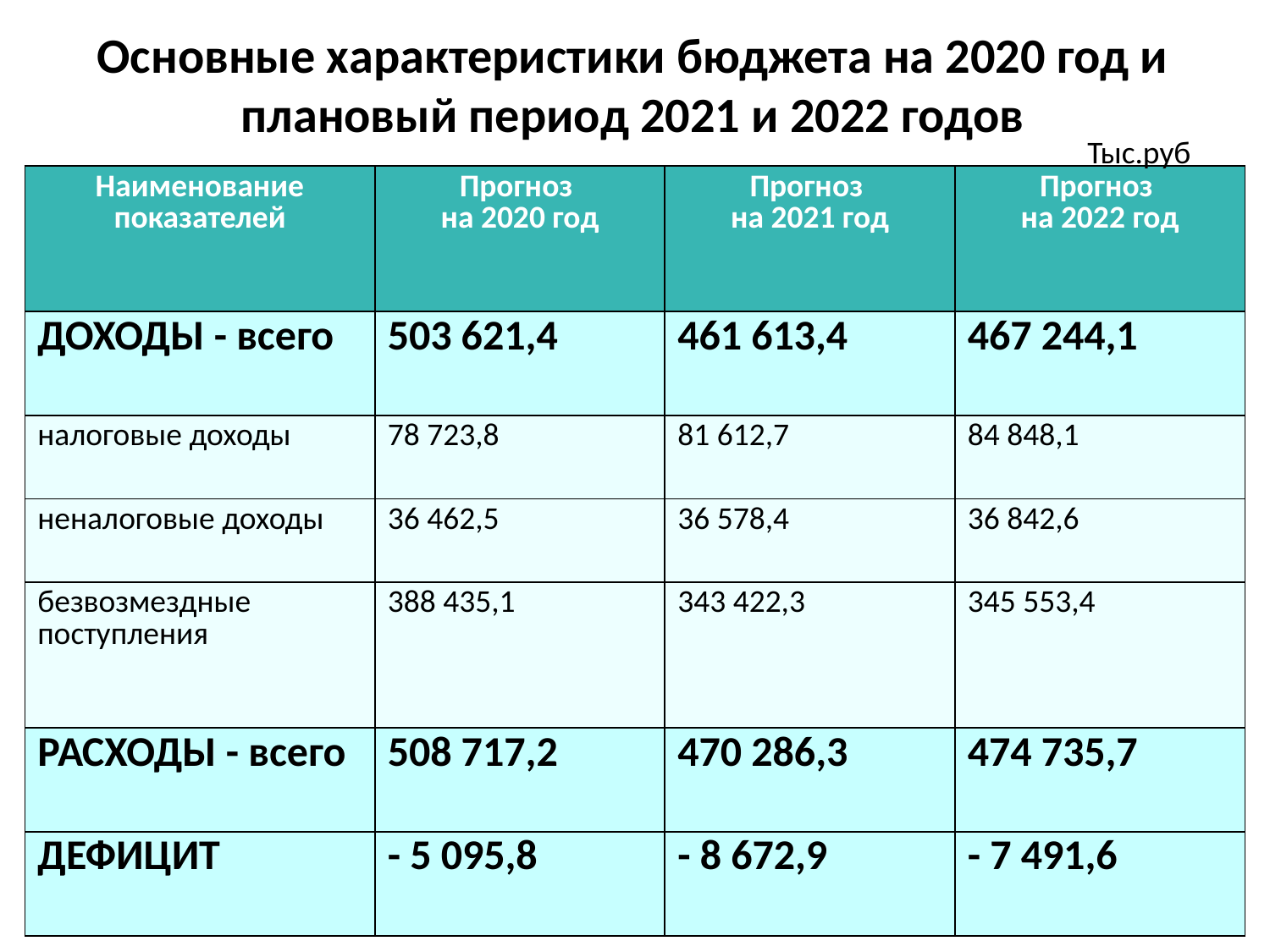

# Основные характеристики бюджета на 2020 год и плановый период 2021 и 2022 годов
Тыс.руб
| Наименование показателей | Прогноз на 2020 год | Прогноз на 2021 год | Прогноз на 2022 год |
| --- | --- | --- | --- |
| ДОХОДЫ - всего | 503 621,4 | 461 613,4 | 467 244,1 |
| налоговые доходы | 78 723,8 | 81 612,7 | 84 848,1 |
| неналоговые доходы | 36 462,5 | 36 578,4 | 36 842,6 |
| безвозмездные поступления | 388 435,1 | 343 422,3 | 345 553,4 |
| РАСХОДЫ - всего | 508 717,2 | 470 286,3 | 474 735,7 |
| ДЕФИЦИТ | - 5 095,8 | - 8 672,9 | - 7 491,6 |